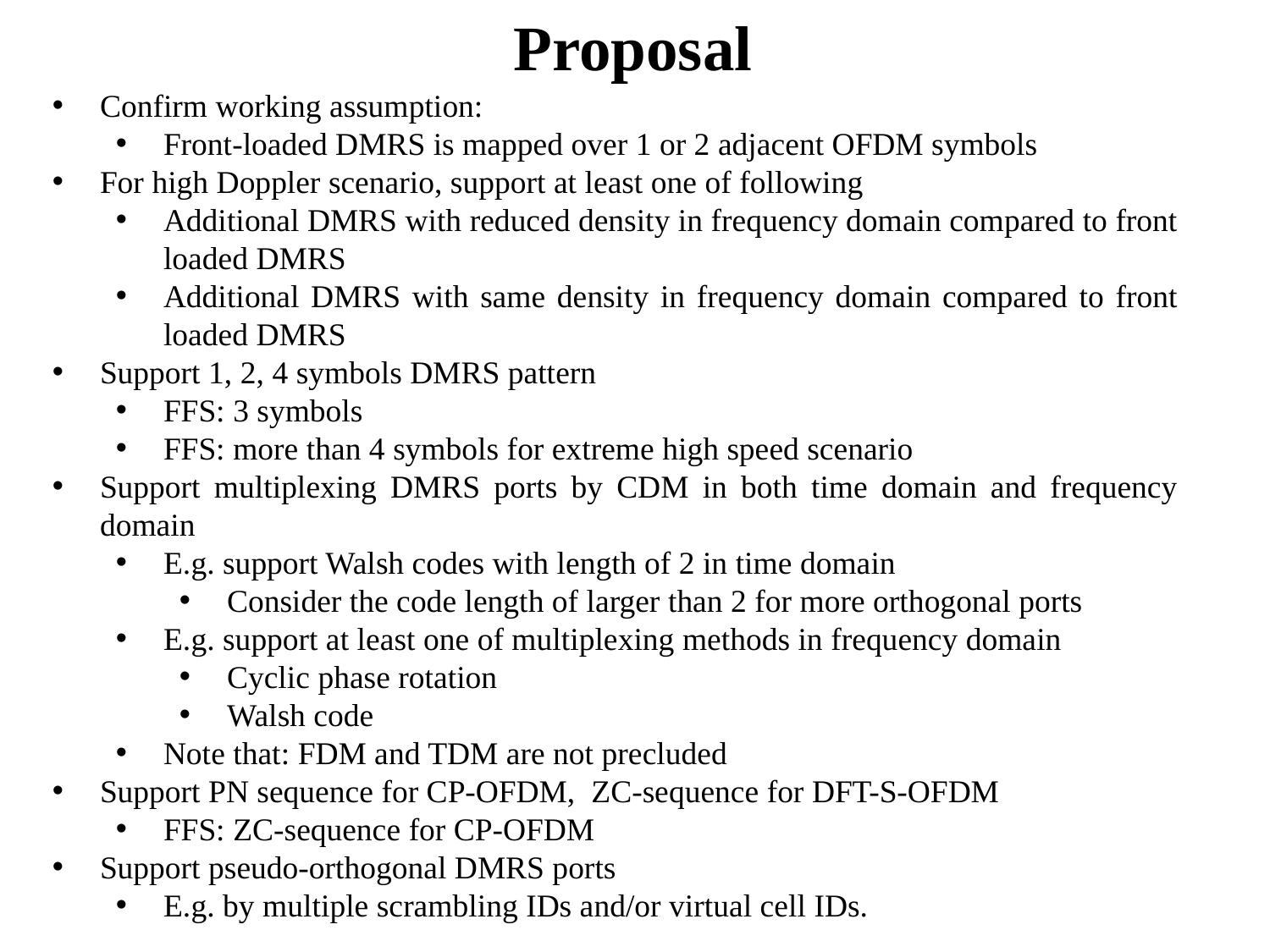

# Proposal
Confirm working assumption:
Front-loaded DMRS is mapped over 1 or 2 adjacent OFDM symbols
For high Doppler scenario, support at least one of following
Additional DMRS with reduced density in frequency domain compared to front loaded DMRS
Additional DMRS with same density in frequency domain compared to front loaded DMRS
Support 1, 2, 4 symbols DMRS pattern
FFS: 3 symbols
FFS: more than 4 symbols for extreme high speed scenario
Support multiplexing DMRS ports by CDM in both time domain and frequency domain
E.g. support Walsh codes with length of 2 in time domain
Consider the code length of larger than 2 for more orthogonal ports
E.g. support at least one of multiplexing methods in frequency domain
Cyclic phase rotation
Walsh code
Note that: FDM and TDM are not precluded
Support PN sequence for CP-OFDM,  ZC-sequence for DFT-S-OFDM
FFS: ZC-sequence for CP-OFDM
Support pseudo-orthogonal DMRS ports
E.g. by multiple scrambling IDs and/or virtual cell IDs.